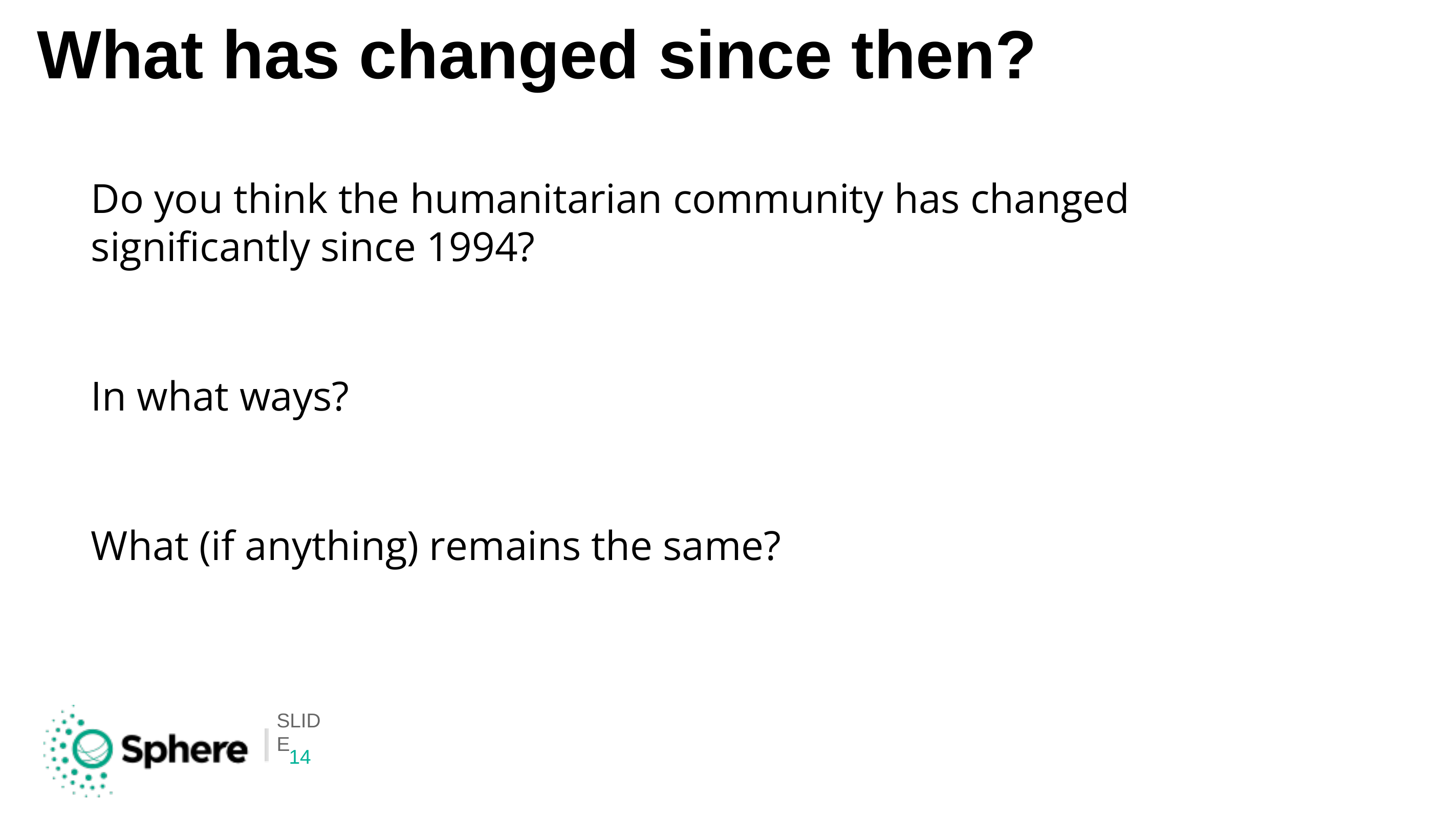

# What has changed since then?
Do you think the humanitarian community has changed significantly since 1994?

In what ways?

What (if anything) remains the same?
14